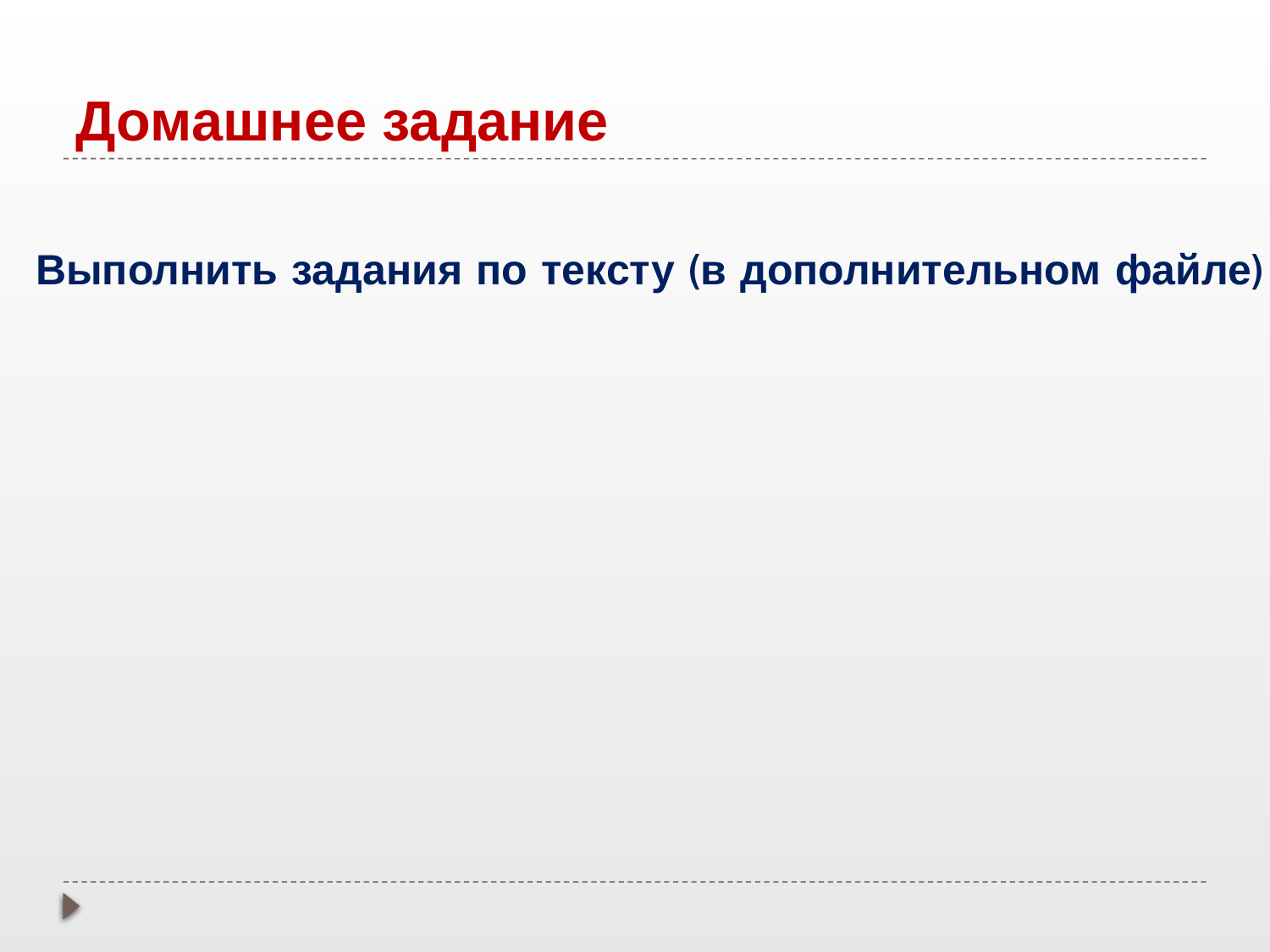

# Домашнее задание
Выполнить задания по тексту (в дополнительном файле)